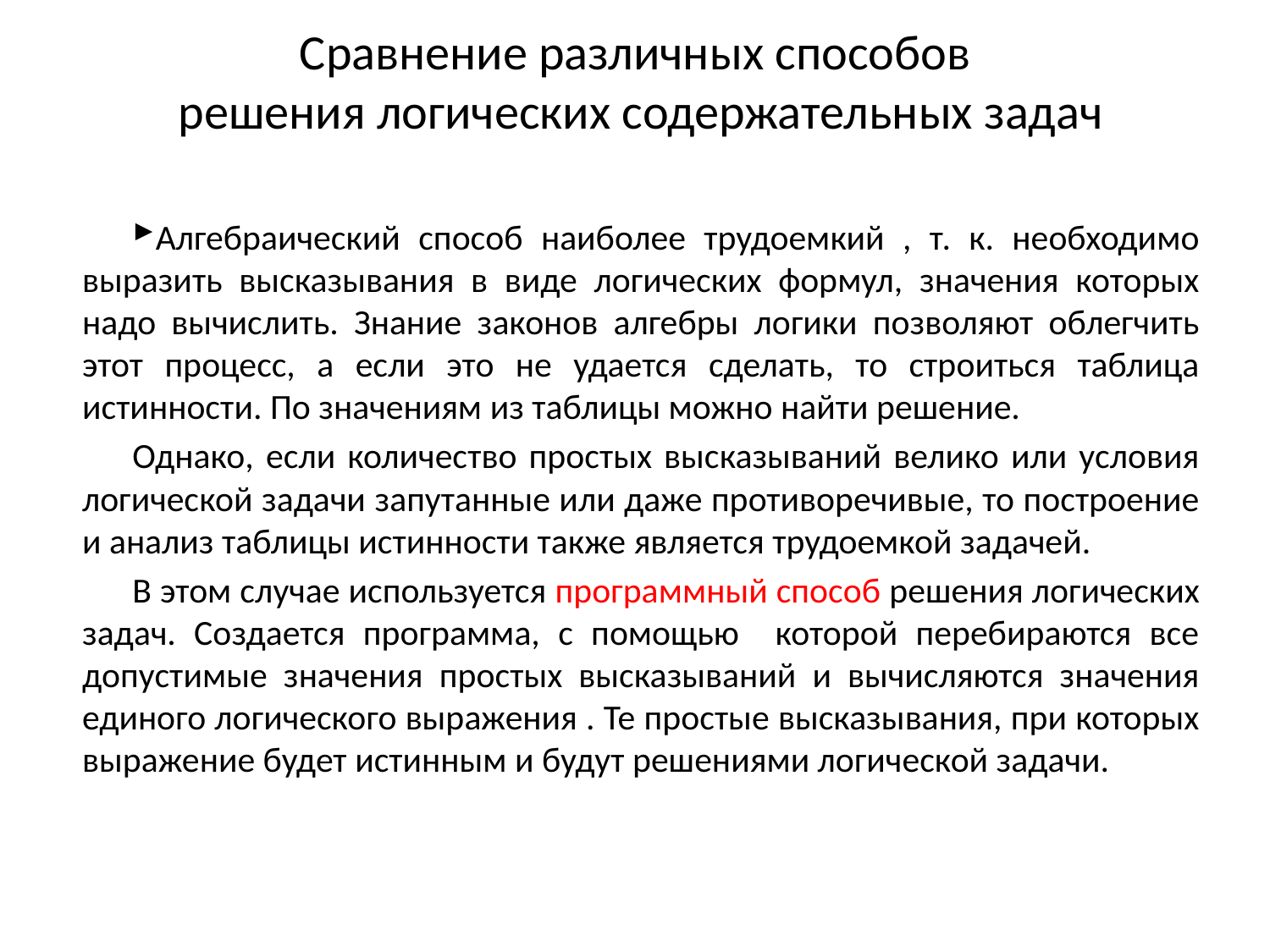

# Сравнение различных способов решения логических содержательных задач
Алгебраический способ наиболее трудоемкий , т. к. необходимо выразить высказывания в виде логических формул, значения которых надо вычислить. Знание законов алгебры логики позволяют облегчить этот процесс, а если это не удается сделать, то строиться таблица истинности. По значениям из таблицы можно найти решение.
Однако, если количество простых высказываний велико или условия логической задачи запутанные или даже противоречивые, то построение и анализ таблицы истинности также является трудоемкой задачей.
В этом случае используется программный способ решения логических задач. Создается программа, с помощью  которой перебираются все допустимые значения простых высказываний и вычисляются значения единого логического выражения . Те простые высказывания, при которых выражение будет истинным и будут решениями логической задачи.